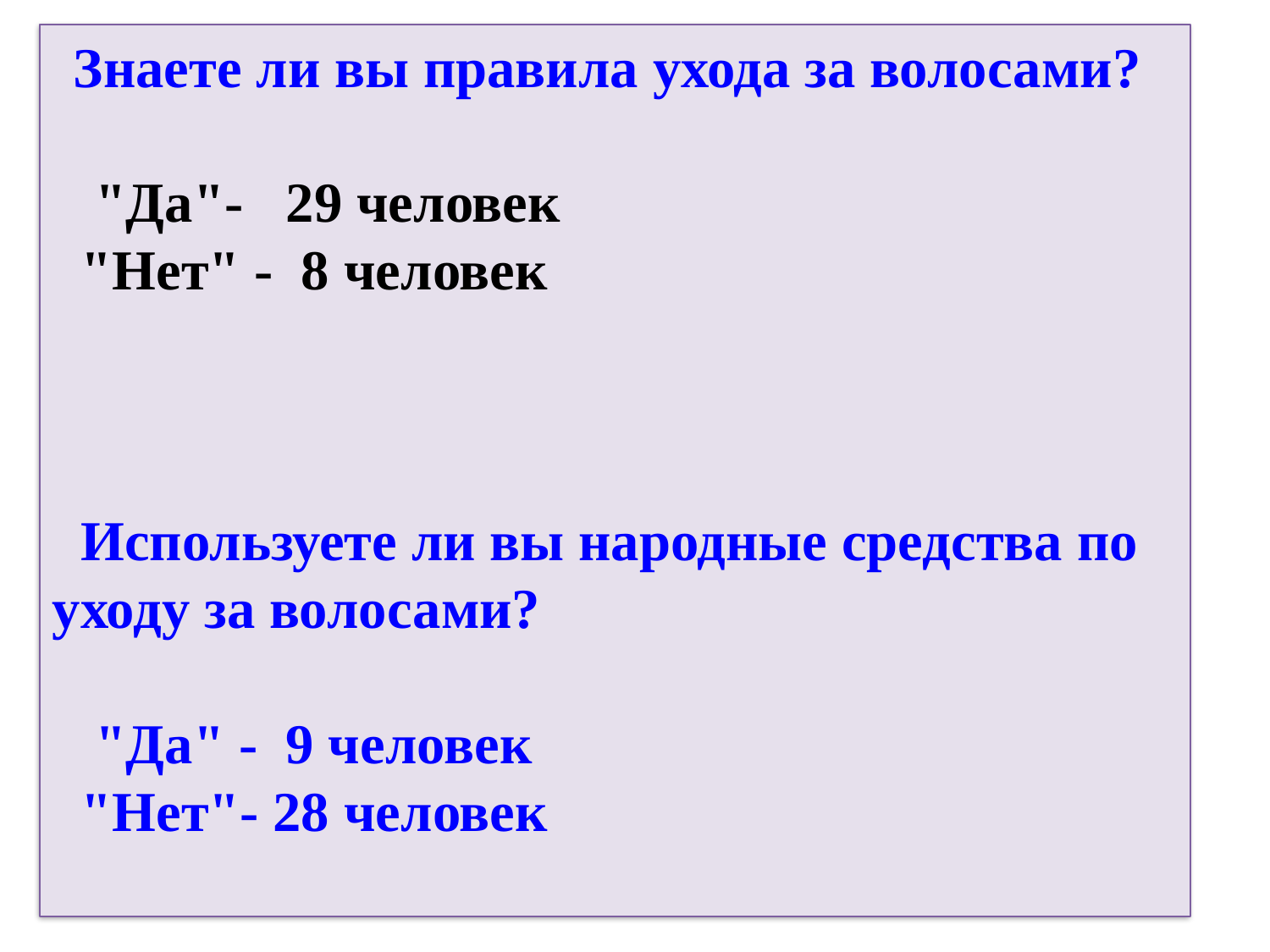

Знаете ли вы правила ухода за волосами?

   "Да"-   29 человек
  "Нет" -  8 человек

  Используете ли вы народные средства по уходу за волосами?

   "Да" -  9 человек
  "Нет"- 28 человек